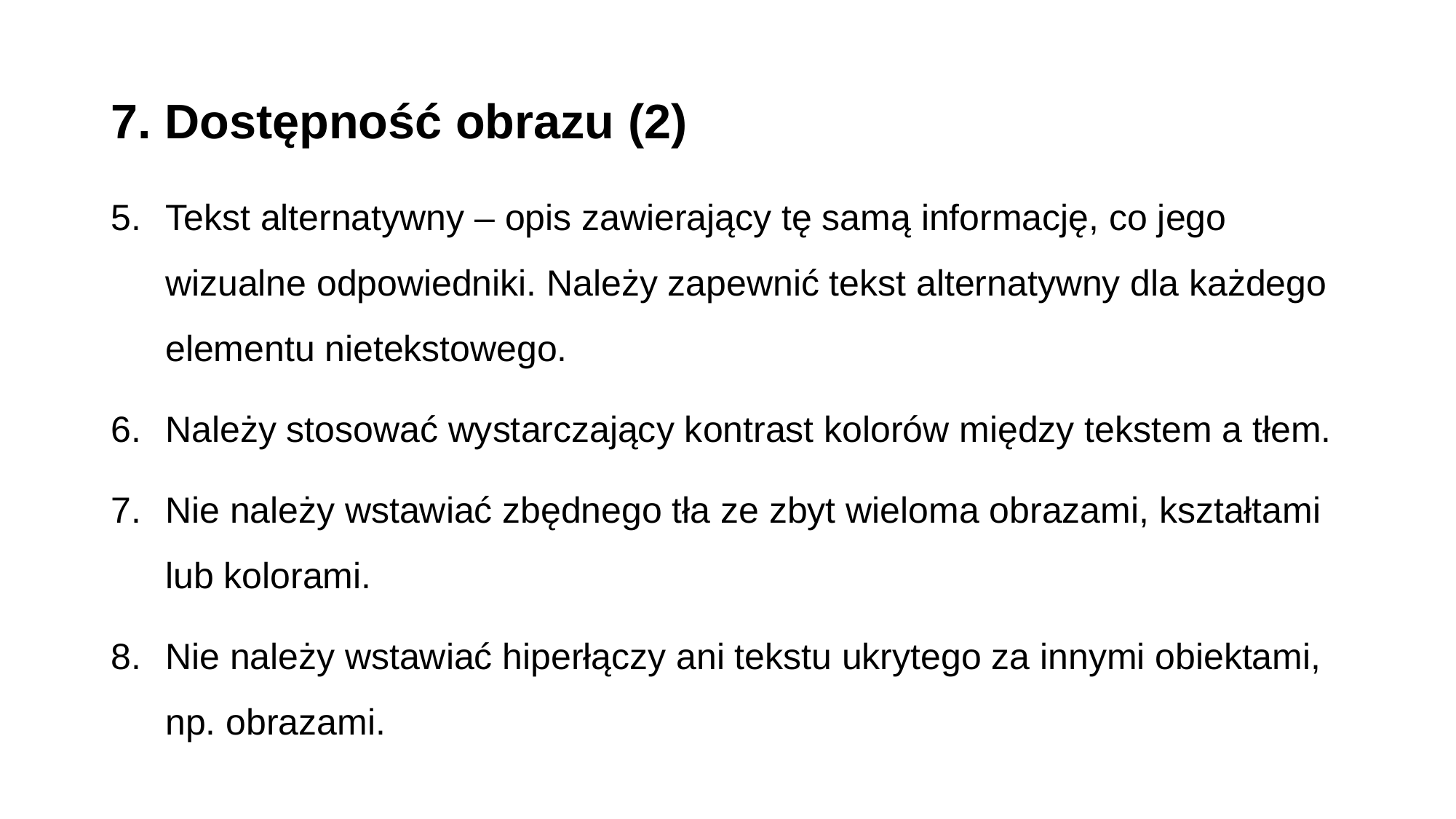

# 7. Dostępność obrazu (2)
Tekst alternatywny – opis zawierający tę samą informację, co jego wizualne odpowiedniki. Należy zapewnić tekst alternatywny dla każdego elementu nietekstowego.
Należy stosować wystarczający kontrast kolorów między tekstem a tłem.
Nie należy wstawiać zbędnego tła ze zbyt wieloma obrazami, kształtami lub kolorami.
Nie należy wstawiać hiperłączy ani tekstu ukrytego za innymi obiektami, np. obrazami.